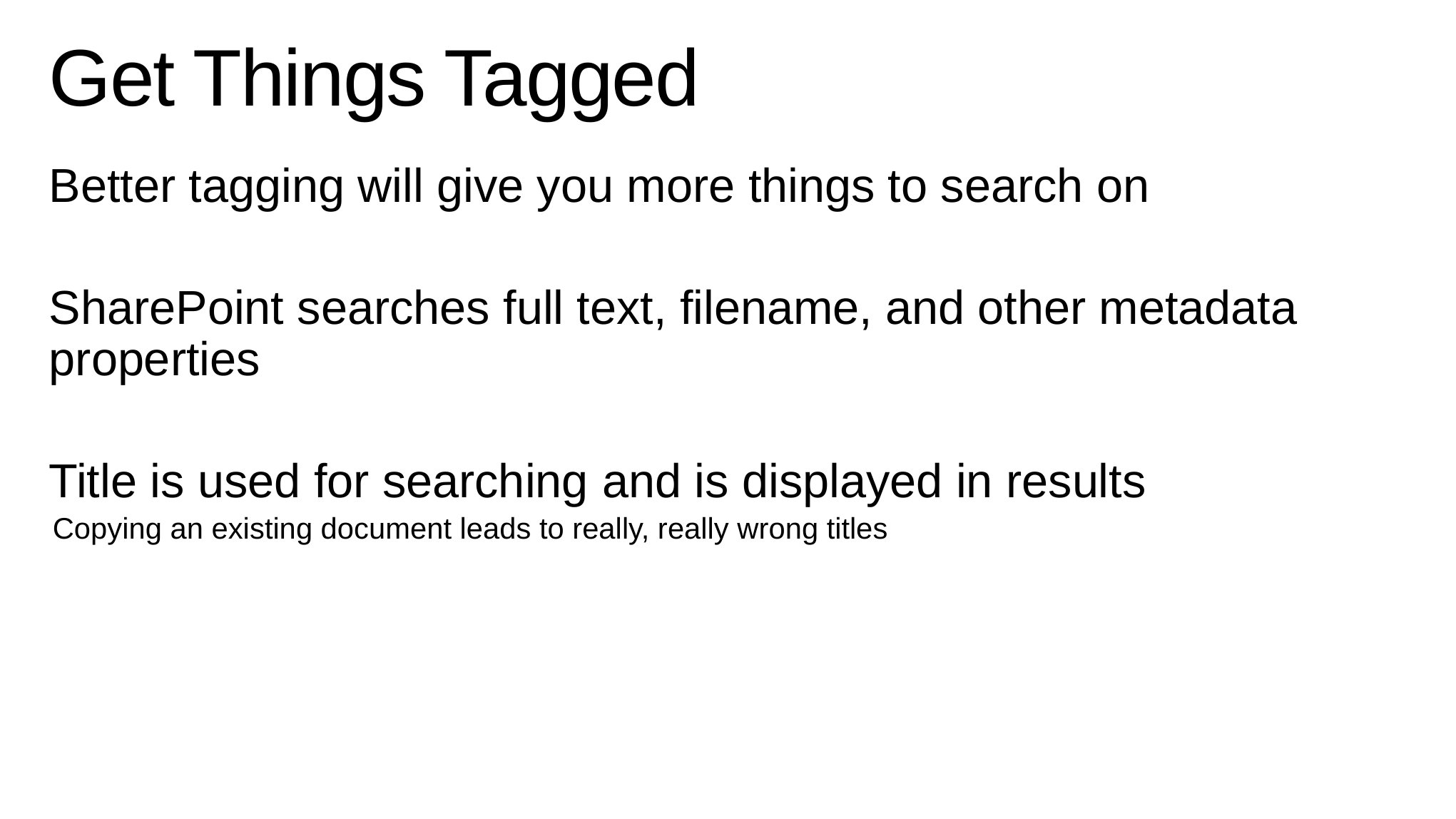

# Get Things Tagged
Better tagging will give you more things to search on

SharePoint searches full text, filename, and other metadata properties

Title is used for searching and is displayed in results
Copying an existing document leads to really, really wrong titles